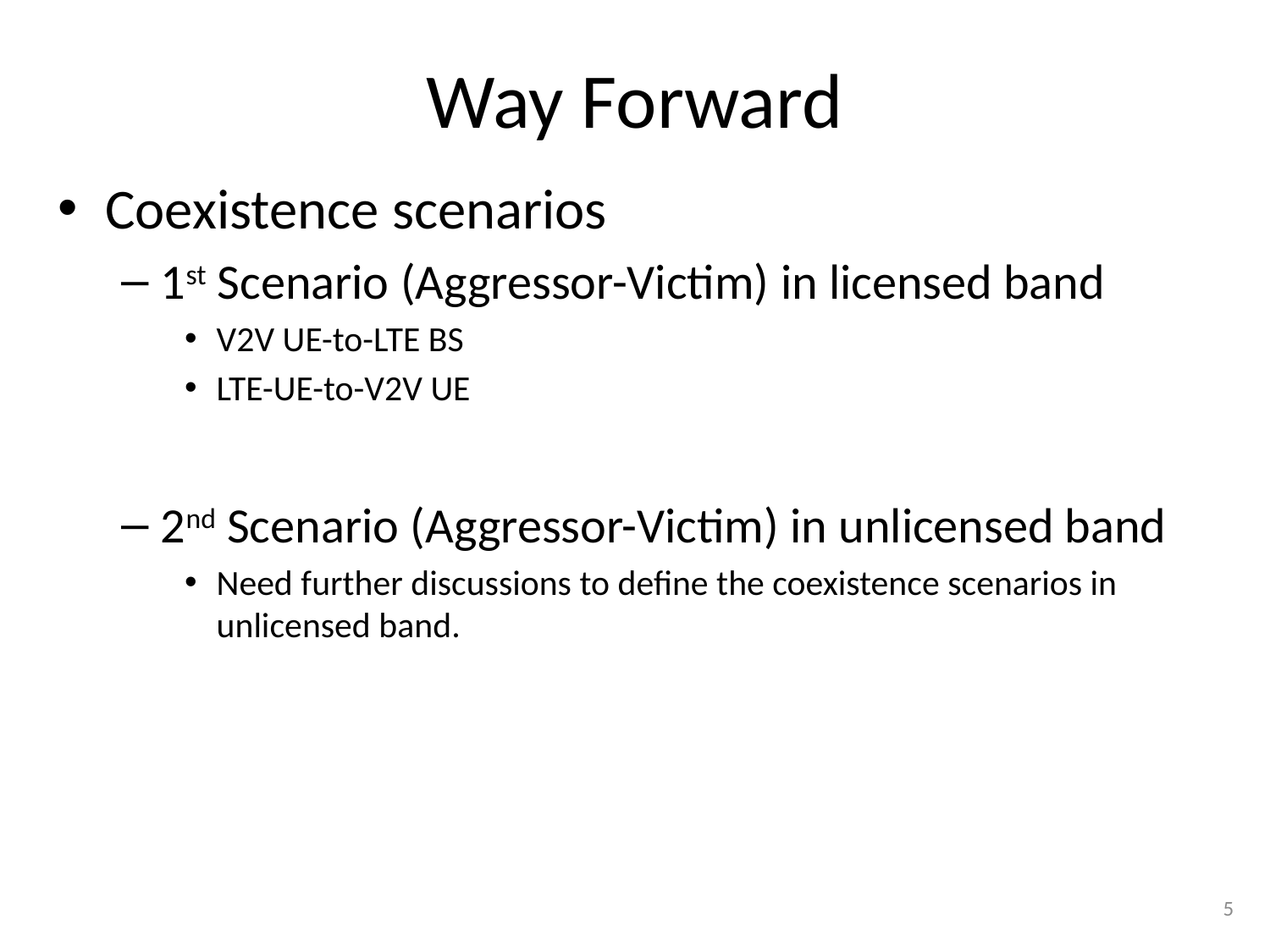

# Way Forward
Coexistence scenarios
1st Scenario (Aggressor-Victim) in licensed band
V2V UE-to-LTE BS
LTE-UE-to-V2V UE

2nd Scenario (Aggressor-Victim) in unlicensed band
Need further discussions to define the coexistence scenarios in unlicensed band.
5